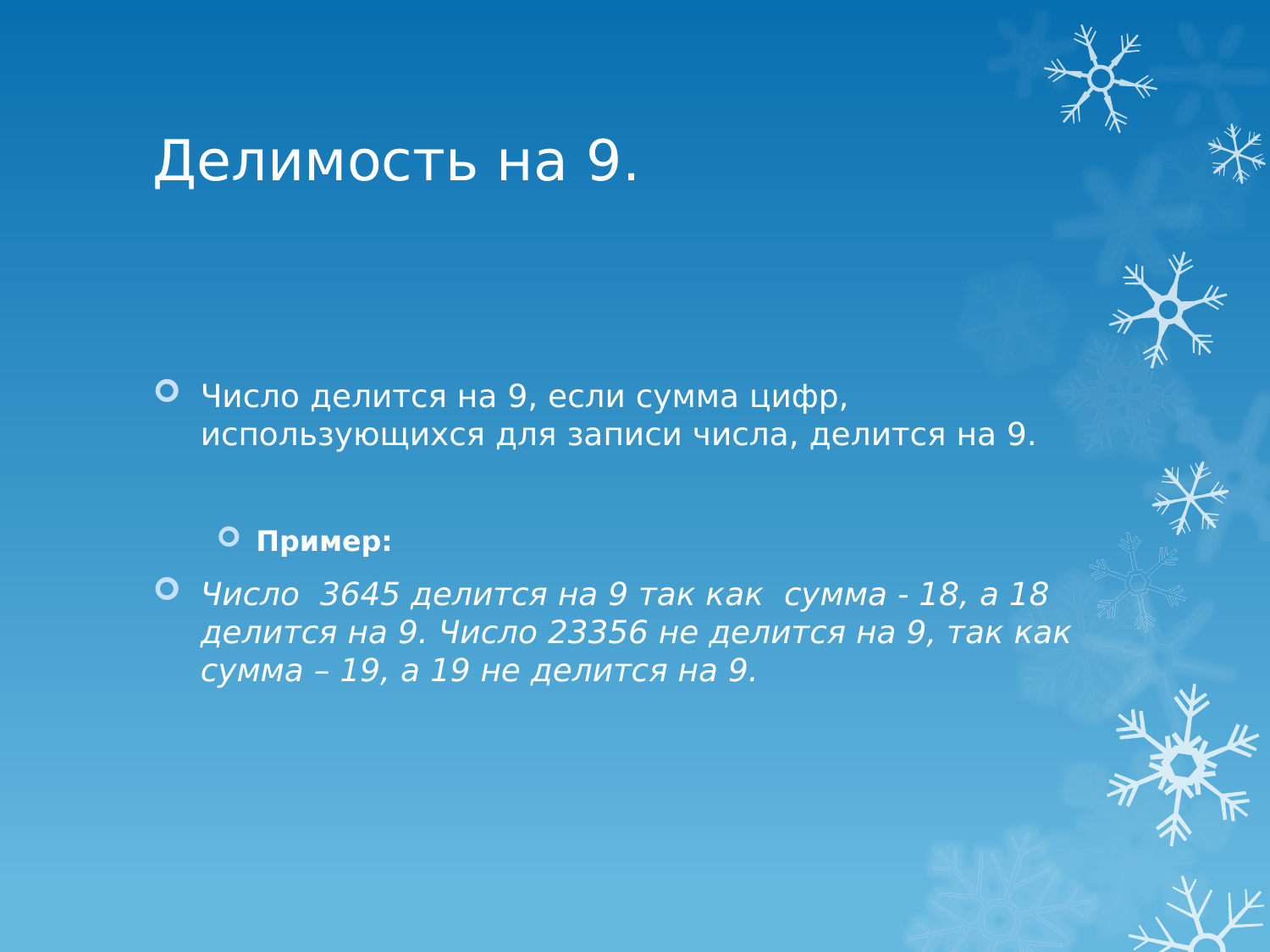

# Делимость на 9.
Число делится на 9, если сумма цифр, использующихся для записи числа, делится на 9.

Пример:
Число  3645 делится на 9 так как  сумма - 18, а 18 делится на 9. Число 23356 не делится на 9, так как сумма – 19, а 19 не делится на 9.